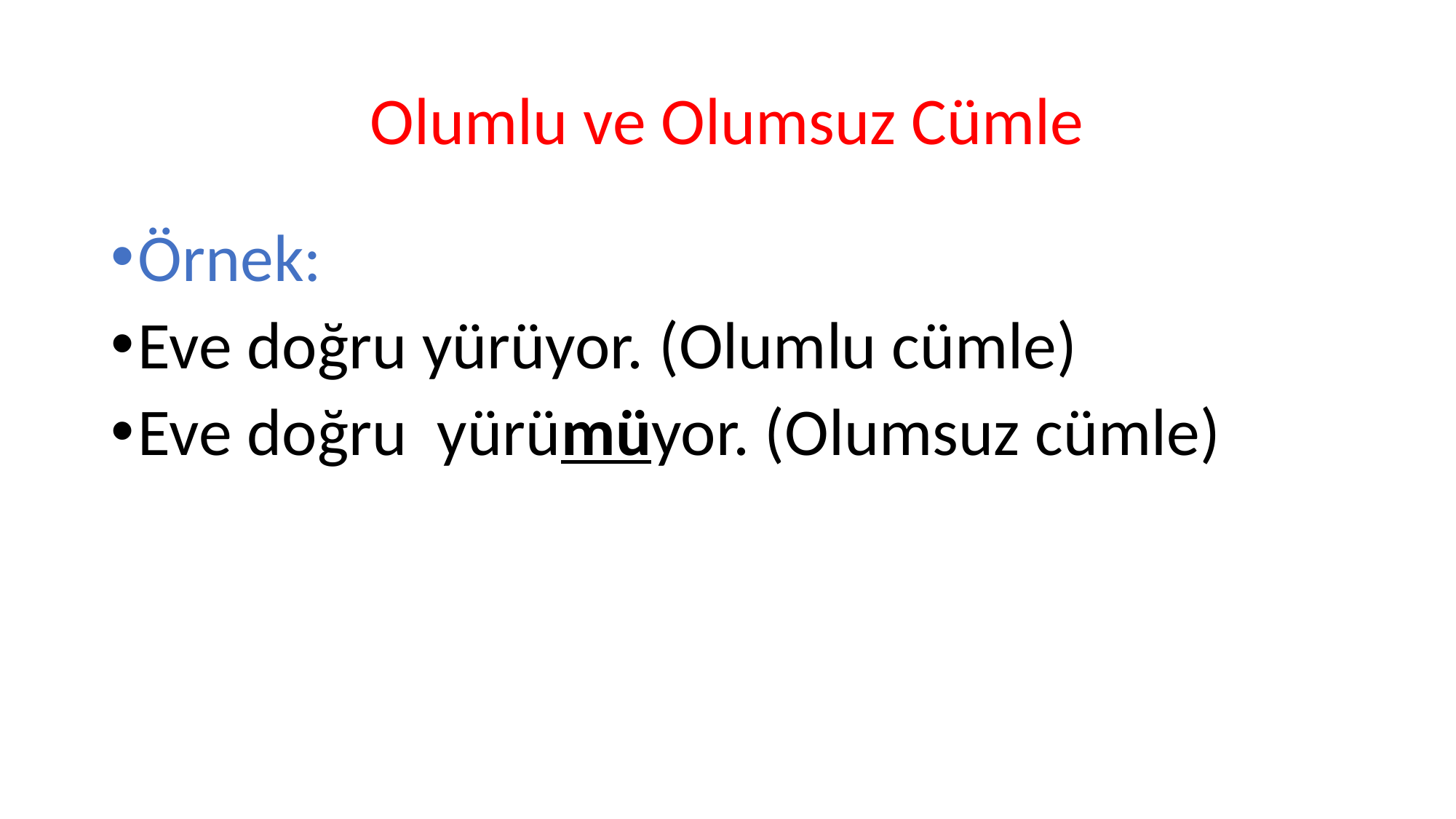

# Olumlu ve Olumsuz Cümle
Örnek:
Eve doğru yürüyor. (Olumlu cümle)
Eve doğru  yürümüyor. (Olumsuz cümle)